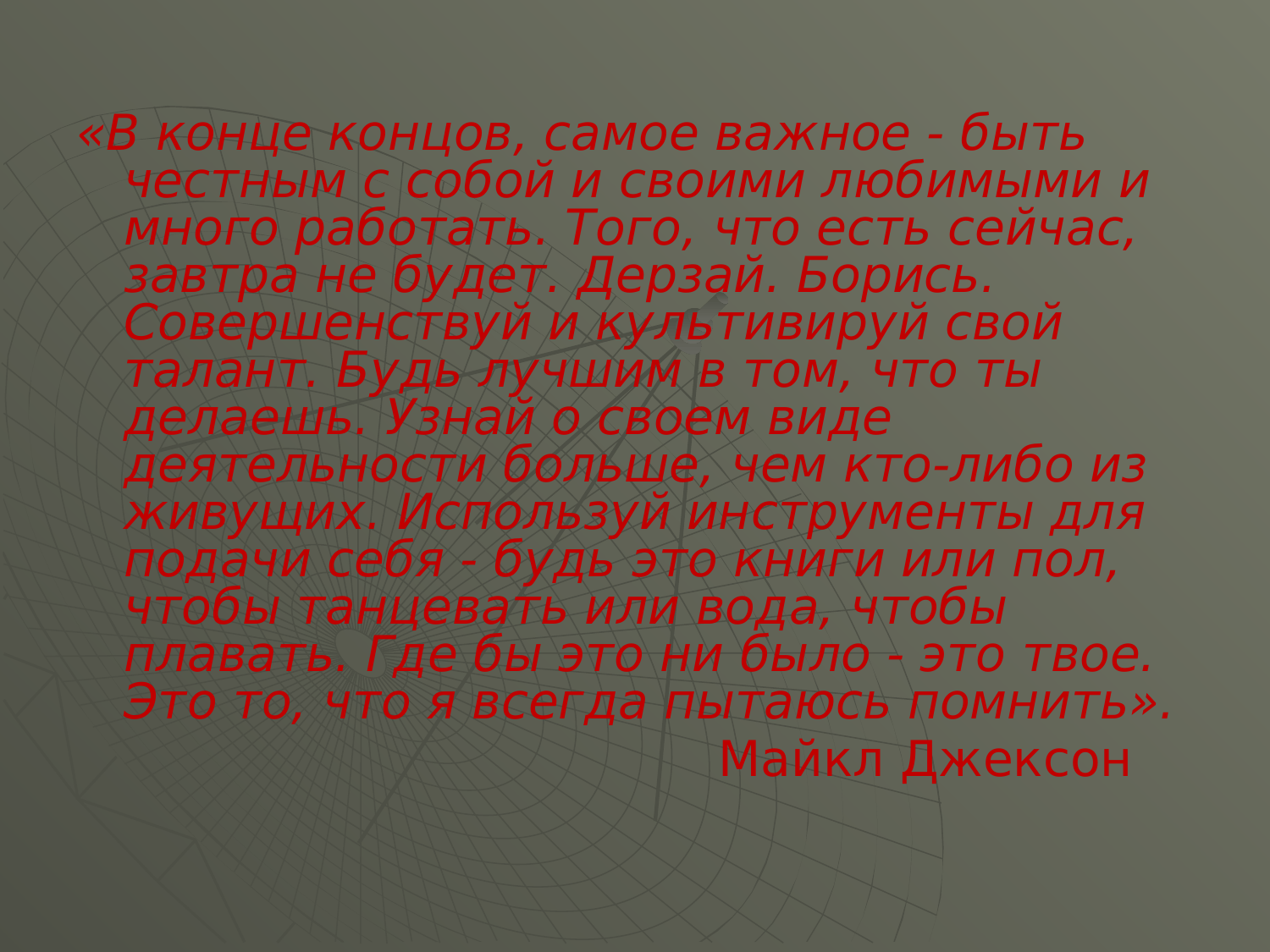

#
«В конце концов, самое важное - быть честным с собой и своими любимыми и много работать. Того, что есть сейчас, завтра не будет. Дерзай. Борись. Совершенствуй и культивируй свой талант. Будь лучшим в том, что ты делаешь. Узнай о своем виде деятельности больше, чем кто-либо из живущих. Используй инструменты для подачи себя - будь это книги или пол, чтобы танцевать или вода, чтобы плавать. Где бы это ни было - это твое. Это то, что я всегда пытаюсь помнить».
                                         Майкл Джексон